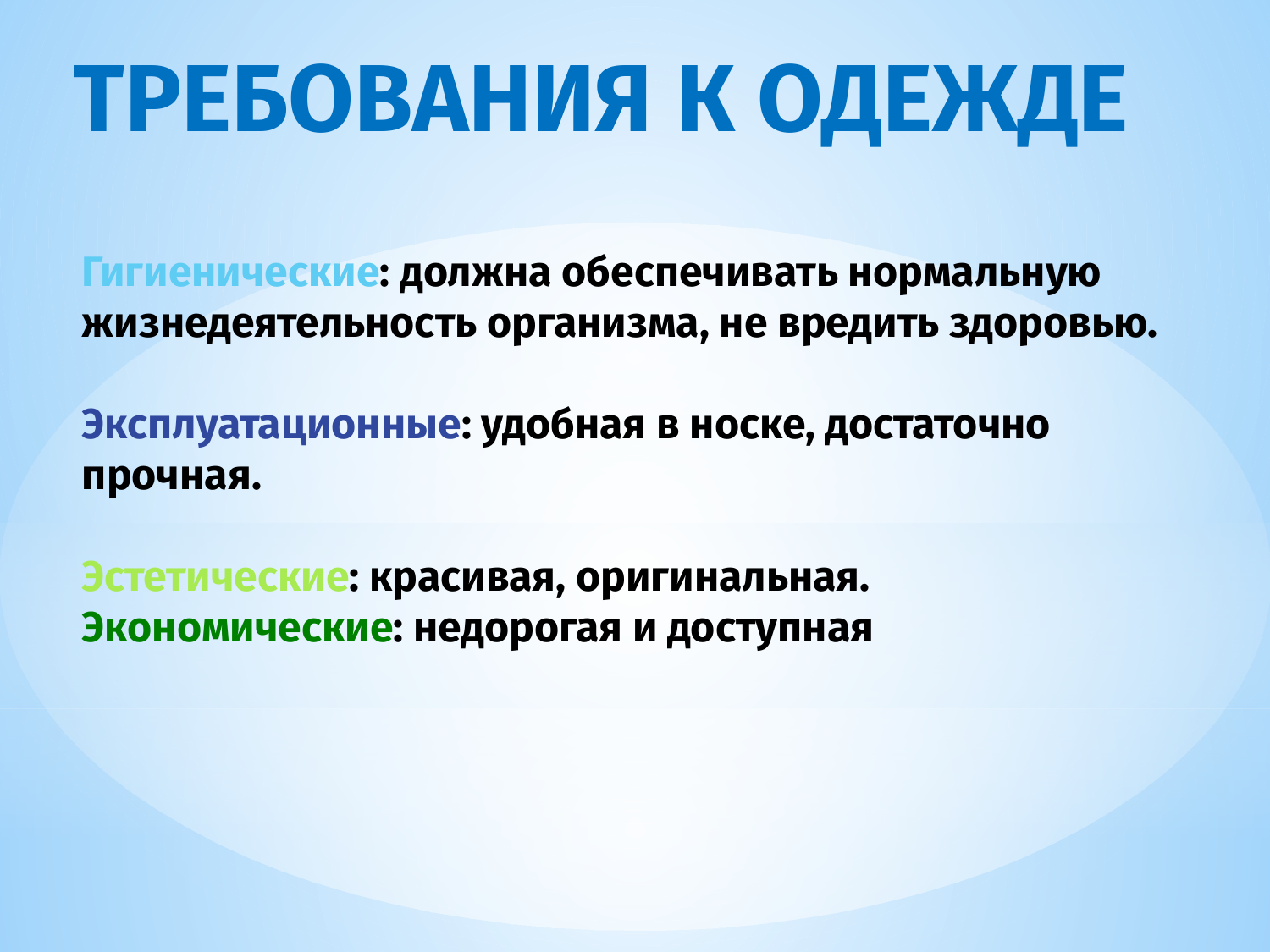

ТРЕБОВАНИЯ К ОДЕЖДЕ
Гигиенические: должна обеспечивать нормальную жизнедеятельность организма, не вредить здоровью.

Эксплуатационные: удобная в носке, достаточно прочная.

Эстетические: красивая, оригинальная.
Экономические: недорогая и доступная